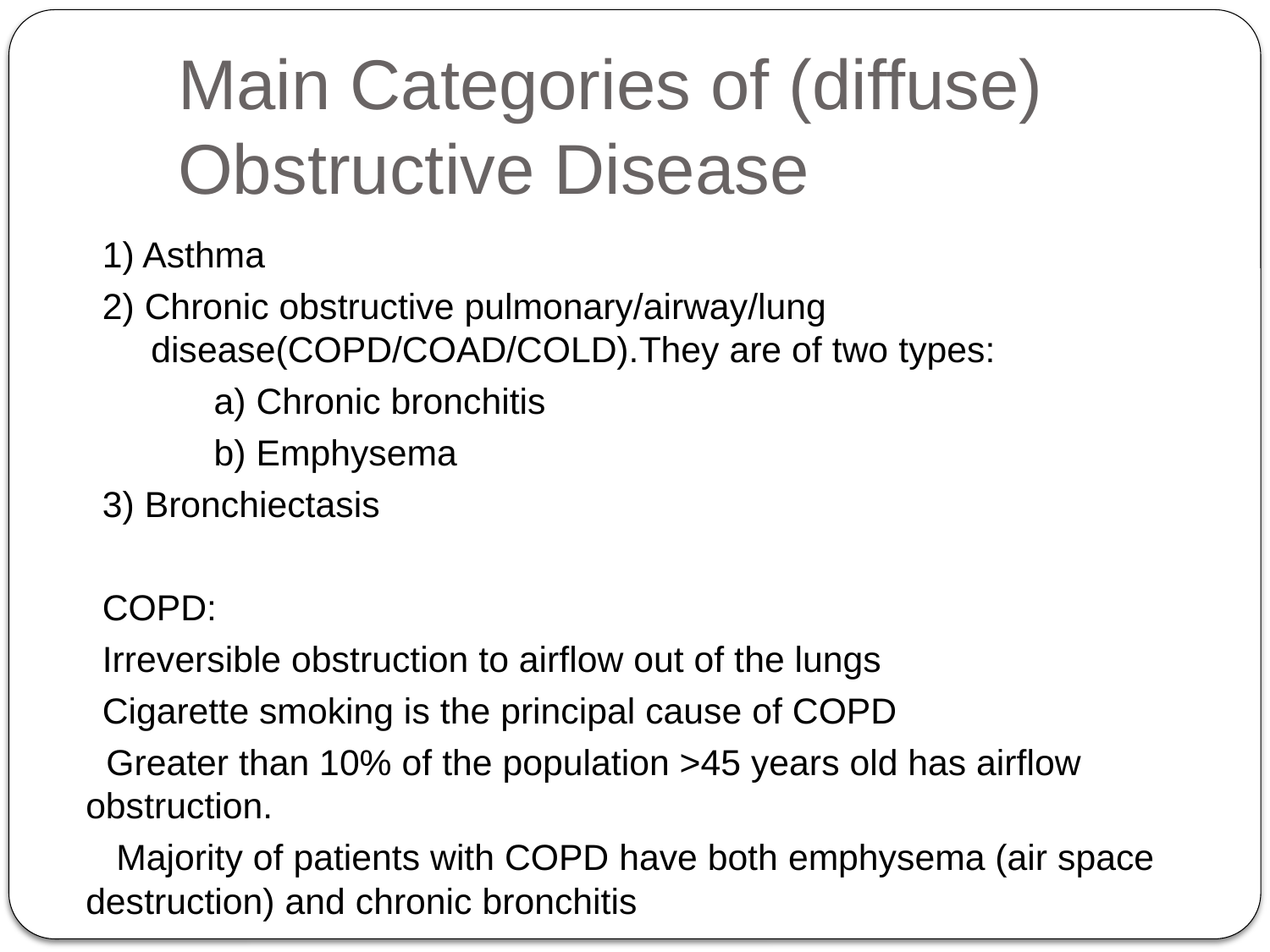

# Main Categories of (diffuse) Obstructive Disease

1) Asthma
2) Chronic obstructive pulmonary/airway/lung disease(COPD/COAD/COLD).They are of two types:
           a) Chronic bronchitis
           b) Emphysema
3) Bronchiectasis

COPD:
Irreversible obstruction to airflow out of the lungs
Cigarette smoking is the principal cause of COPD
  Greater than 10% of the population >45 years old has airflow   obstruction.
   Majority of patients with COPD have both emphysema (air space destruction) and chronic bronchitis